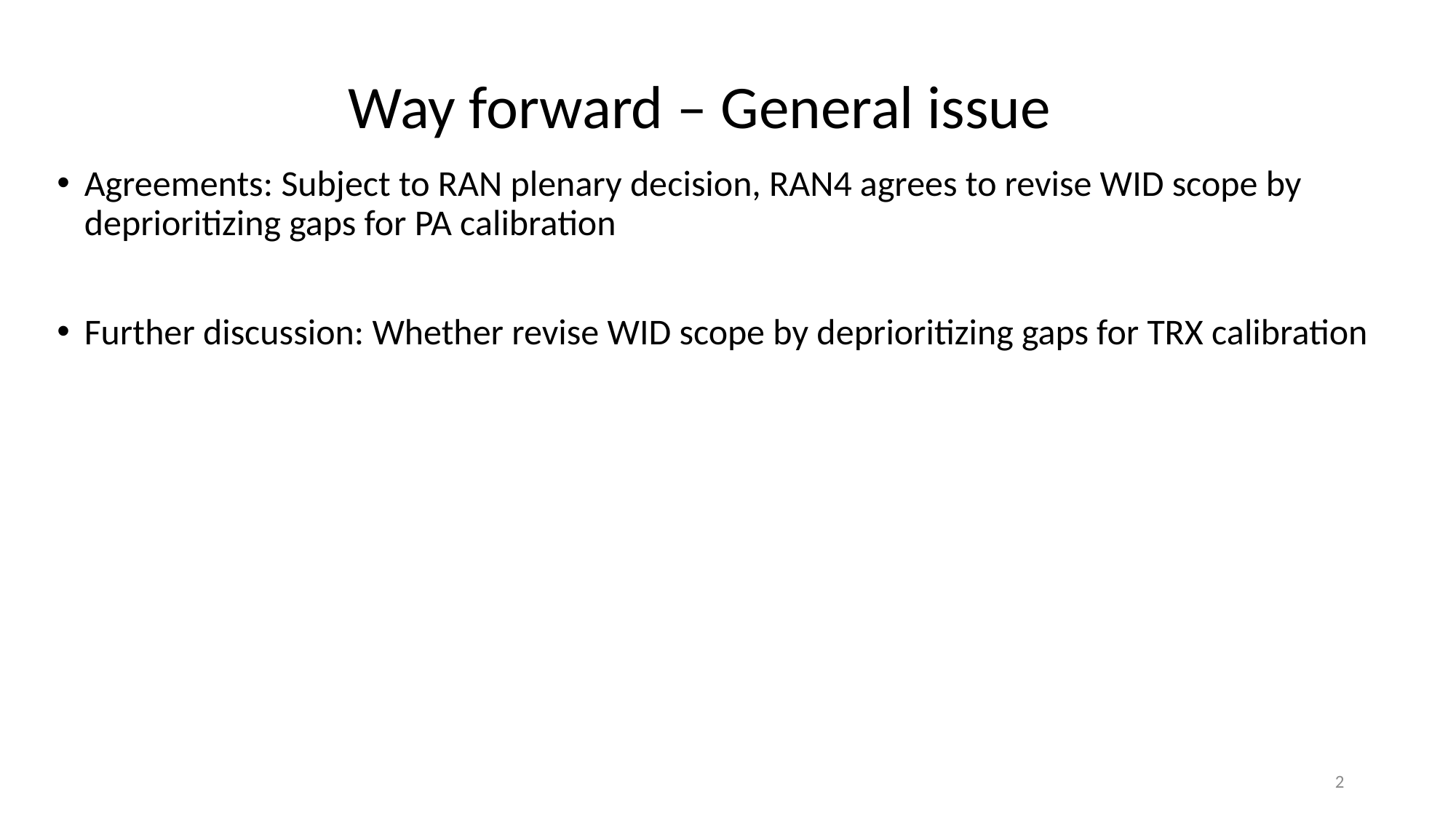

# Way forward – General issue

Agreements: Subject to RAN plenary decision, RAN4 agrees to revise WID scope by deprioritizing gaps for PA calibration

Further discussion: Whether revise WID scope by deprioritizing gaps for TRX calibration

2